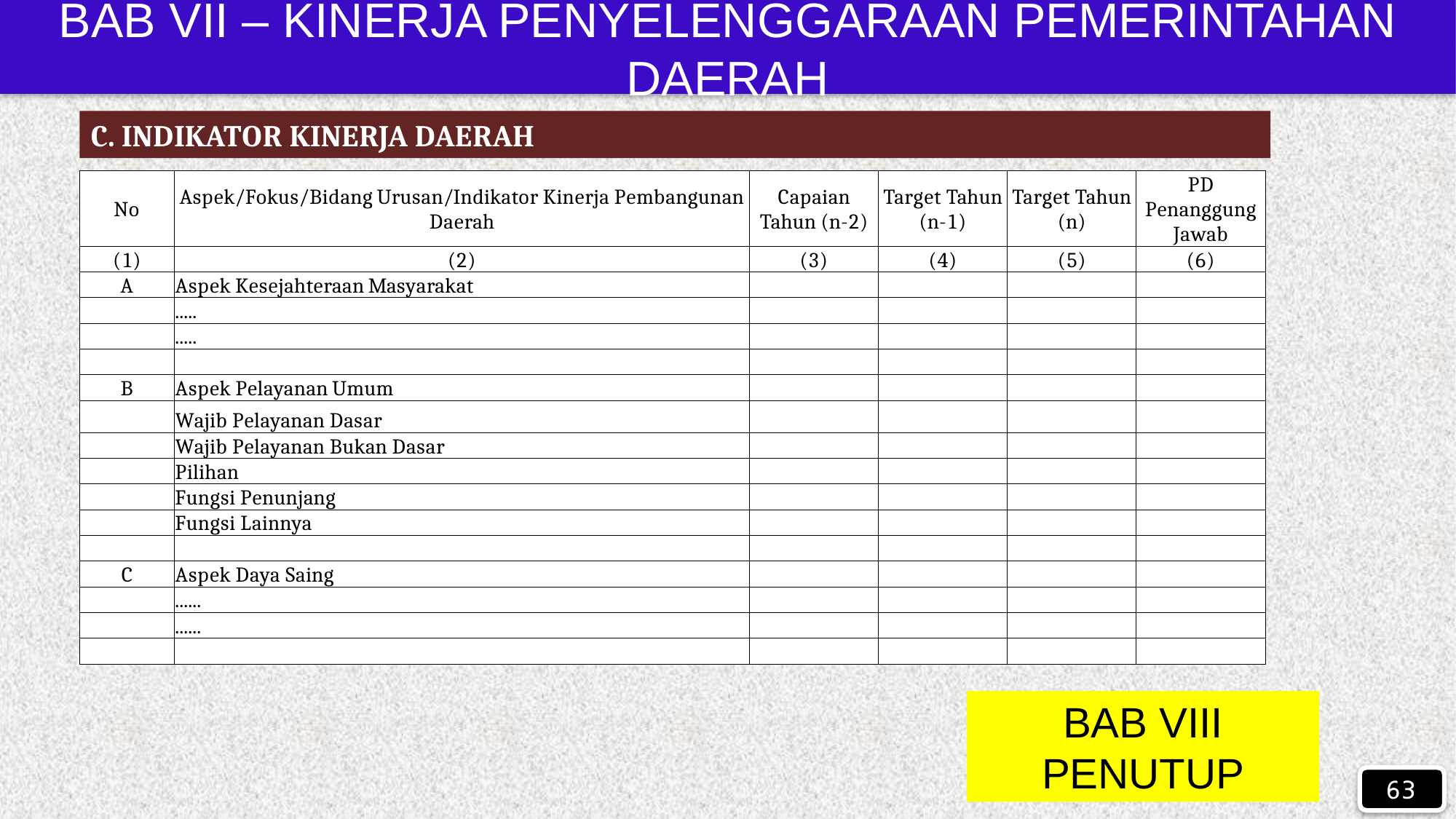

BAB VII – KINERJA PENYELENGGARAAN PEMERINTAHAN DAERAH
C. INDIKATOR KINERJA DAERAH
| No | Aspek/Fokus/Bidang Urusan/Indikator Kinerja Pembangunan Daerah | Capaian Tahun (n-2) | Target Tahun (n-1) | Target Tahun (n) | PD Penanggung Jawab |
| --- | --- | --- | --- | --- | --- |
| (1) | (2) | (3) | (4) | (5) | (6) |
| A | Aspek Kesejahteraan Masyarakat |  |  |  |  |
|  | ..... |  |  |  |  |
|  | ..... |  |  |  |  |
|  |  |  |  |  |  |
| B | Aspek Pelayanan Umum |  |  |  |  |
|  | Wajib Pelayanan Dasar |  |  |  |  |
|  | Wajib Pelayanan Bukan Dasar |  |  |  |  |
|  | Pilihan |  |  |  |  |
|  | Fungsi Penunjang |  |  |  |  |
|  | Fungsi Lainnya |  |  |  |  |
|  |  |  |  |  |  |
| C | Aspek Daya Saing |  |  |  |  |
|  | ...... |  |  |  |  |
|  | ...... |  |  |  |  |
|  |  |  |  |  |  |
BAB VIII
PENUTUP
63